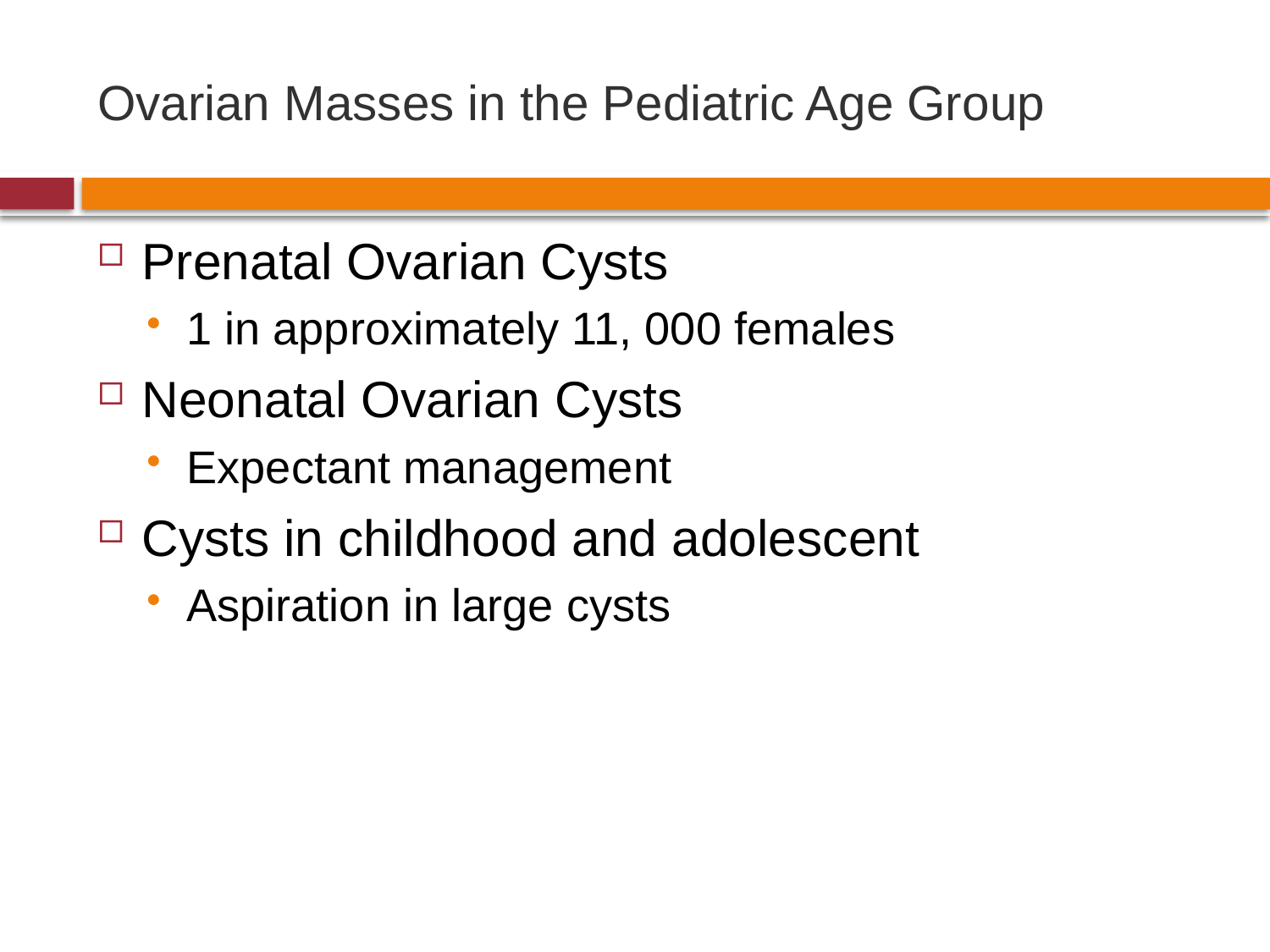

# Ovarian Masses in the Pediatric Age Group
Prenatal Ovarian Cysts
1 in approximately 11, 000 females
Neonatal Ovarian Cysts
Expectant management
Cysts in childhood and adolescent
Aspiration in large cysts